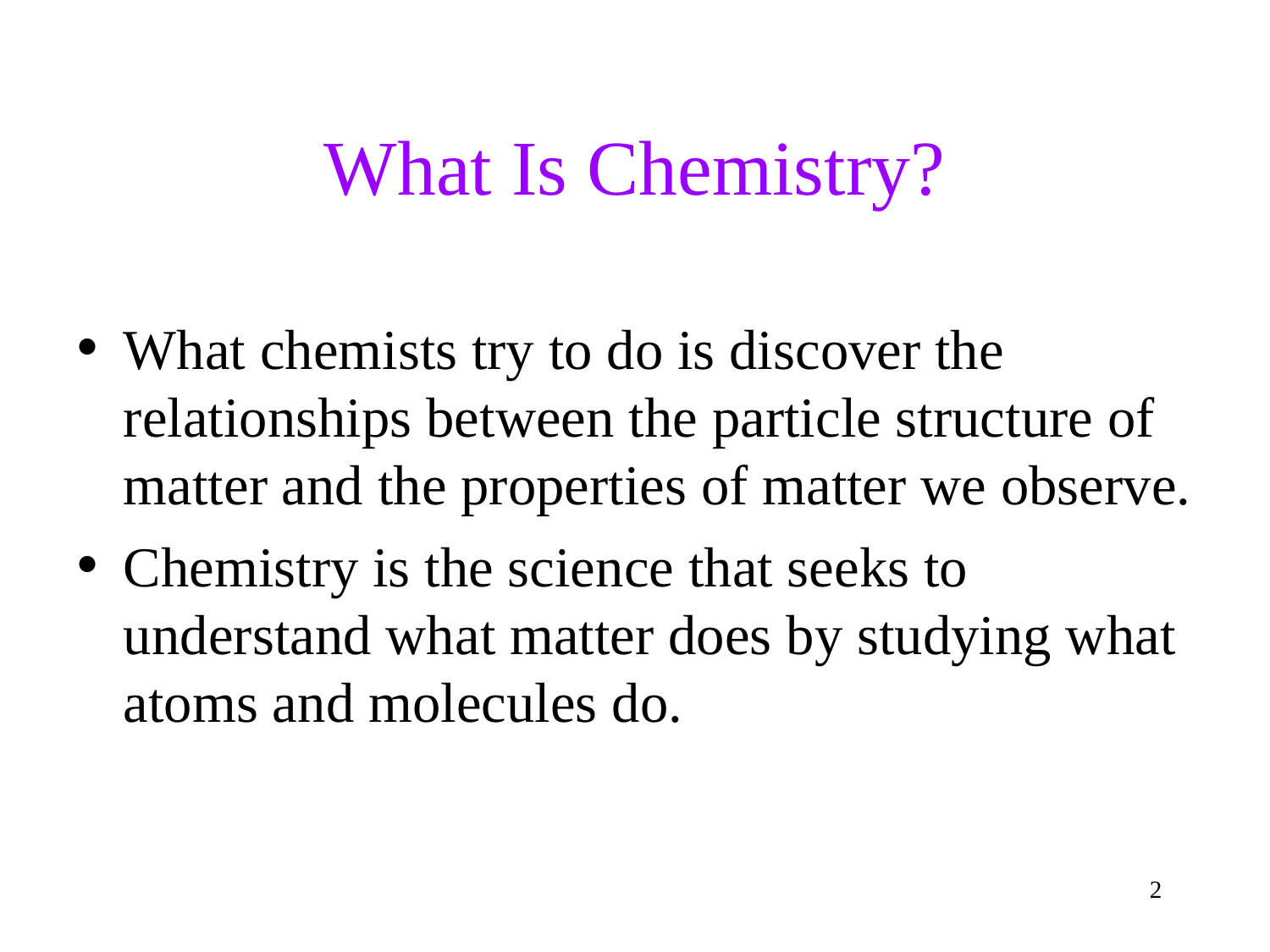

What Is Chemistry?
What chemists try to do is discover the relationships between the particle structure of matter and the properties of matter we observe.
Chemistry is the science that seeks to understand what matter does by studying what atoms and molecules do.
2